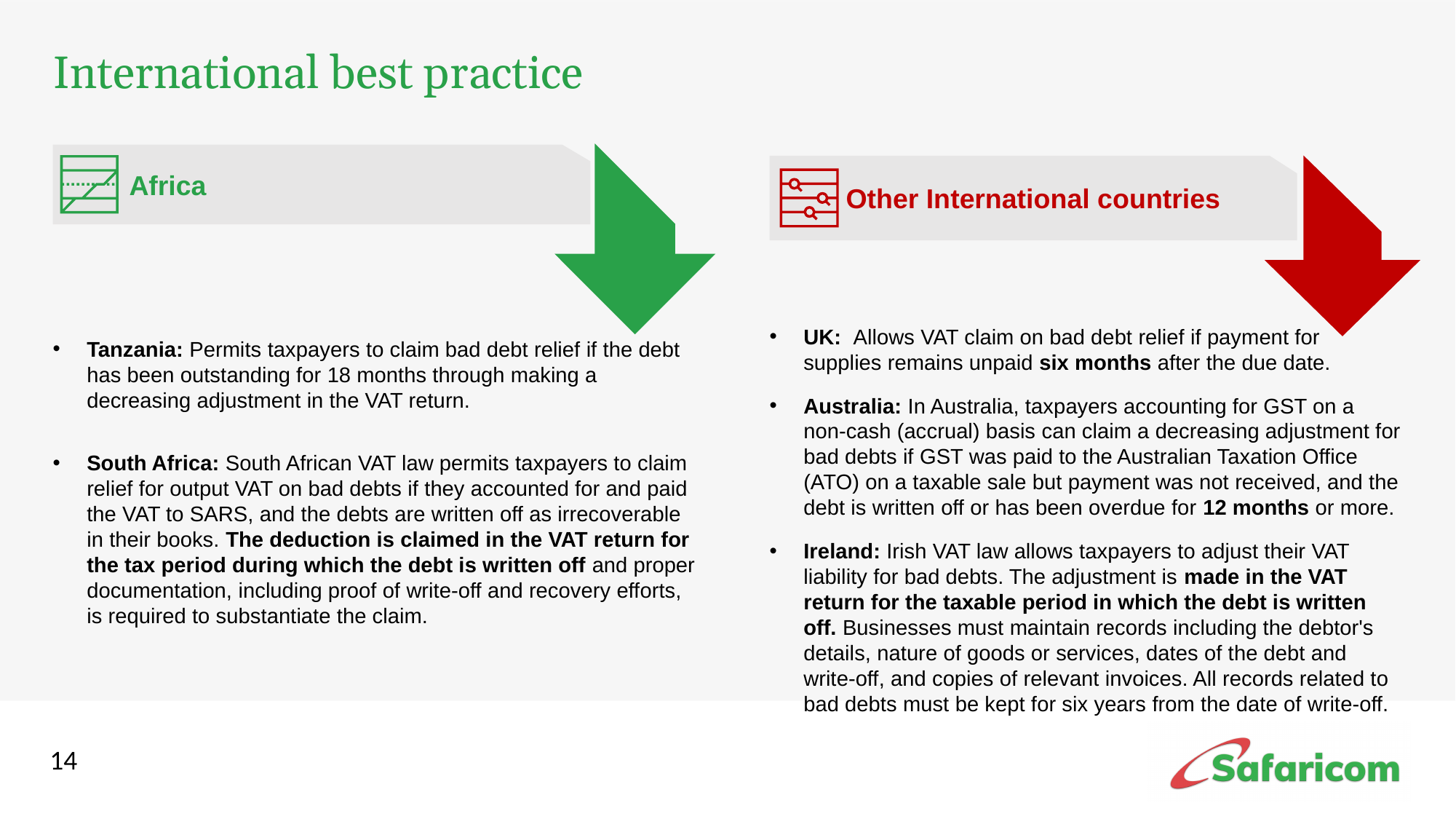

# International best practice
Africa

Other International countries

UK:  Allows VAT claim on bad debt relief if payment for supplies remains unpaid six months after the due date.
Australia: In Australia, taxpayers accounting for GST on a non-cash (accrual) basis can claim a decreasing adjustment for bad debts if GST was paid to the Australian Taxation Office (ATO) on a taxable sale but payment was not received, and the debt is written off or has been overdue for 12 months or more.
Ireland: Irish VAT law allows taxpayers to adjust their VAT liability for bad debts. The adjustment is made in the VAT return for the taxable period in which the debt is written off. Businesses must maintain records including the debtor's details, nature of goods or services, dates of the debt and write-off, and copies of relevant invoices. All records related to bad debts must be kept for six years from the date of write-off.
Tanzania: Permits taxpayers to claim bad debt relief if the debt has been outstanding for 18 months through making a decreasing adjustment in the VAT return.

South Africa: South African VAT law permits taxpayers to claim relief for output VAT on bad debts if they accounted for and paid the VAT to SARS, and the debts are written off as irrecoverable in their books. The deduction is claimed in the VAT return for the tax period during which the debt is written off and proper documentation, including proof of write-off and recovery efforts, is required to substantiate the claim.
14